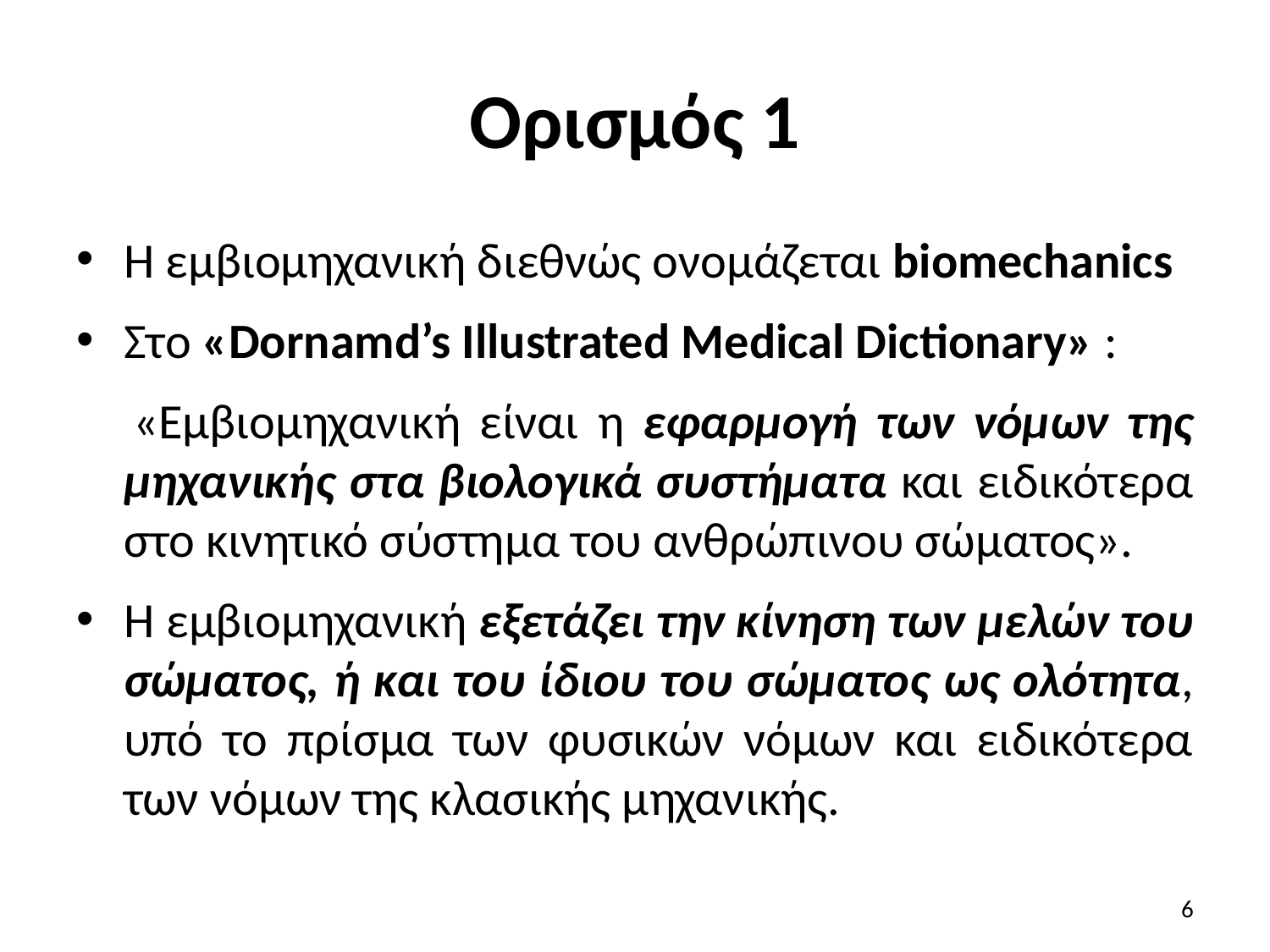

# Ορισμός 1
Η εμβιομηχανική διεθνώς ονομάζεται biomechanics
Στο «Dornamd’s Illustrated Medical Dictionary» :
   «Εμβιομηχανική είναι η εφαρμογή των νόμων της μηχανικής στα βιολογικά συστήματα και ειδικότερα στο κινητικό σύστημα του ανθρώπινου σώματος».
H εμβιομηχανική εξετάζει την κίνηση των μελών του σώματος, ή και του ίδιου του σώματος ως ολότητα, υπό το πρίσμα των φυσικών νόμων και ειδικότερα των νόμων της κλασικής μηχανικής.
6